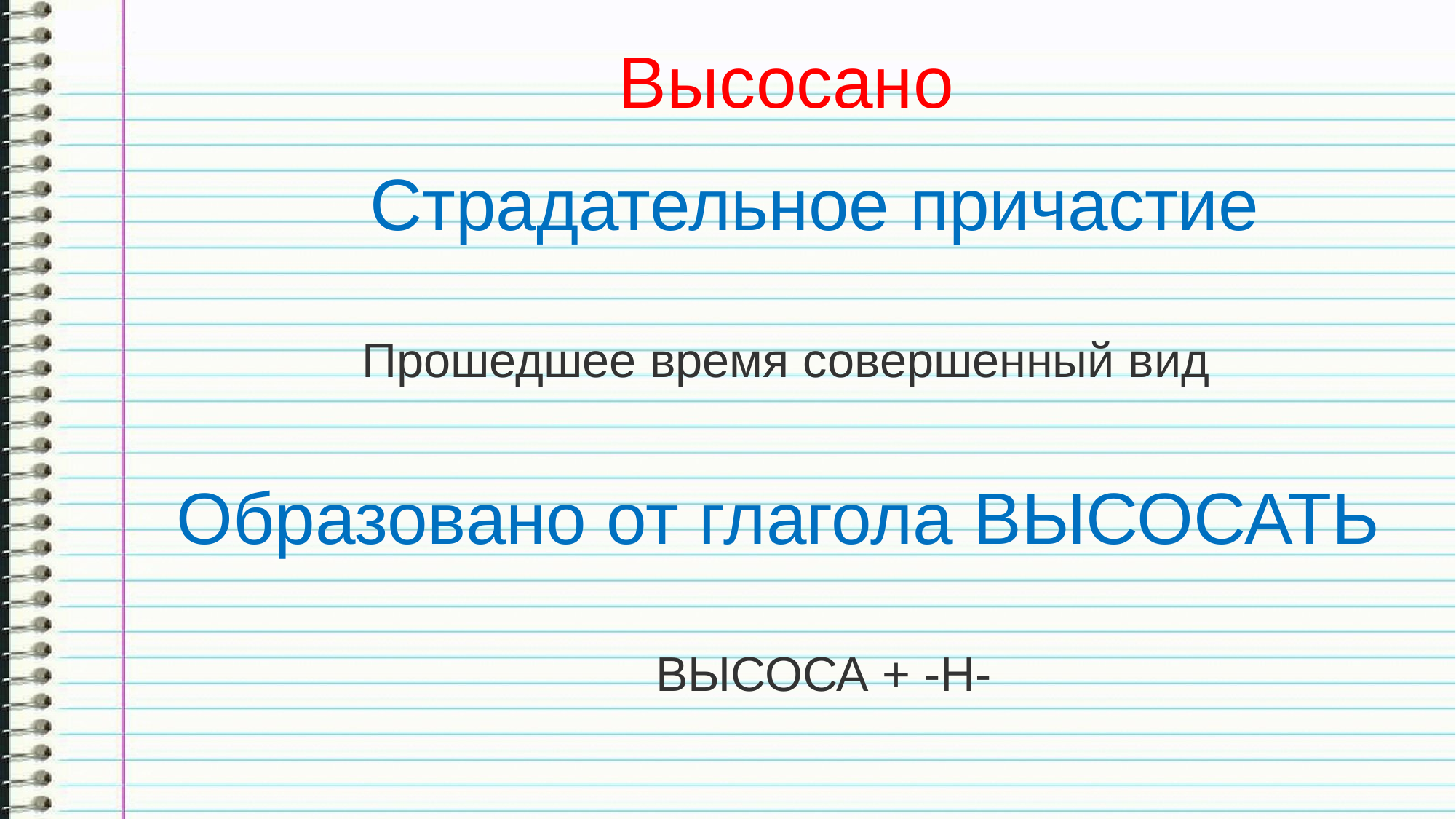

Высосано
Страдательное причастие
Прошедшее время совершенный вид
Образовано от глагола ВЫСОСАТЬ
ВЫСОСА + -Н-